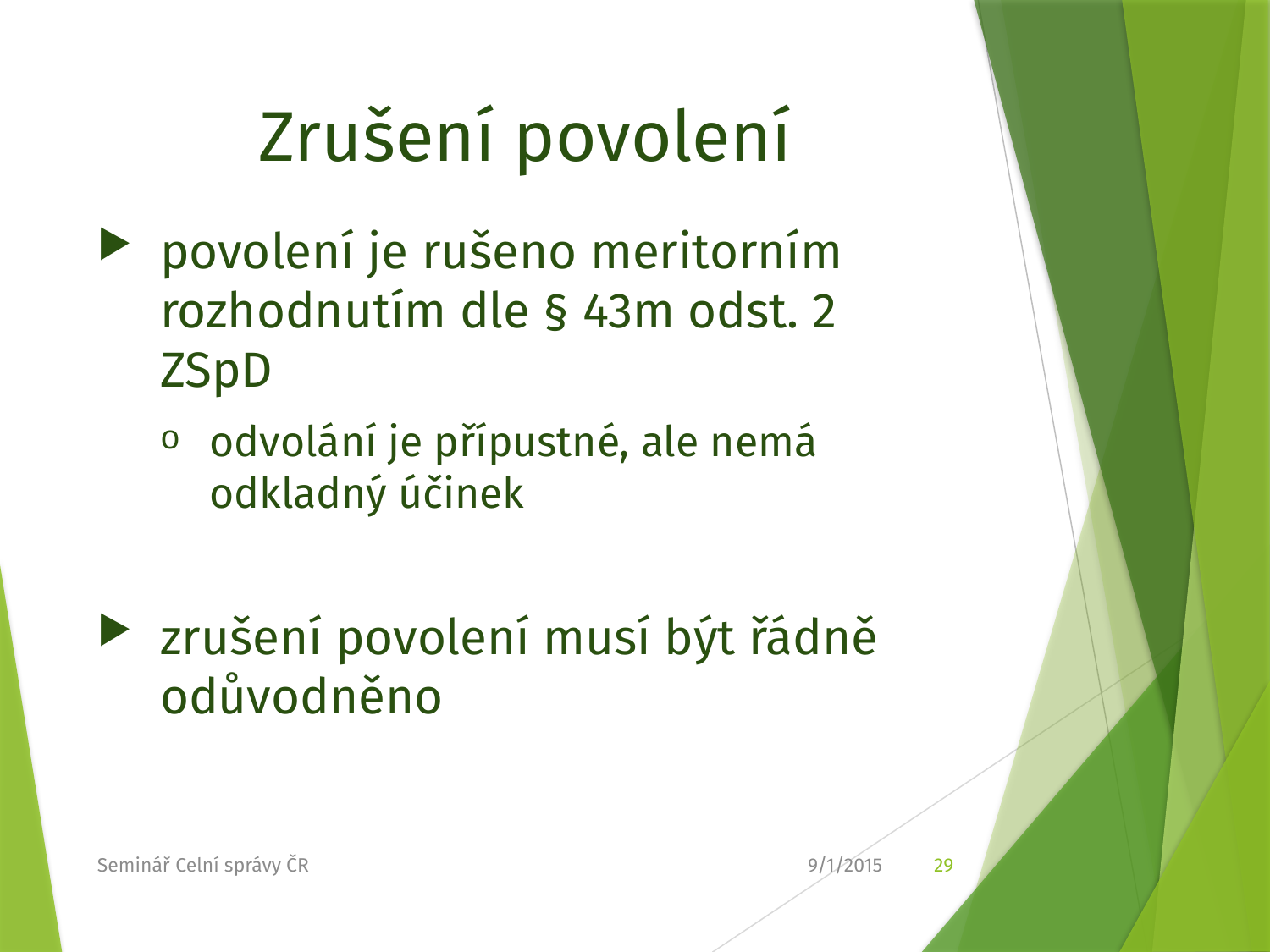

# Zrušení povolení
povolení je rušeno meritorním rozhodnutím dle § 43m odst. 2 ZSpD
odvolání je přípustné, ale nemá odkladný účinek

zrušení povolení musí být řádně odůvodněno

9/1/2015
Seminář Celní správy ČR
29